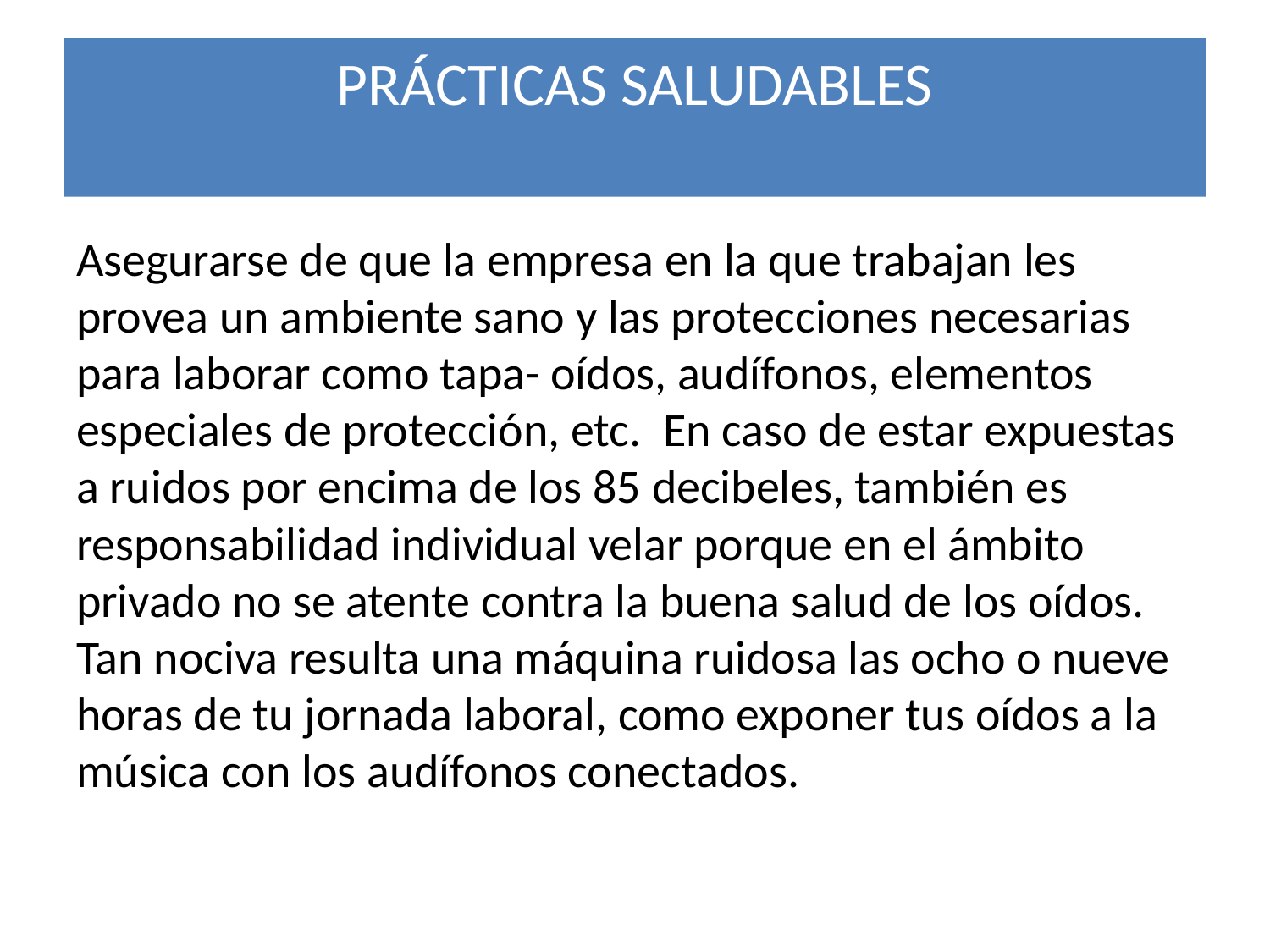

# PRÁCTICAS SALUDABLES
Asegurarse de que la empresa en la que trabajan les provea un ambiente sano y las protecciones necesarias  para laborar como tapa- oídos, audífonos, elementos especiales de protección, etc.  En caso de estar expuestas a ruidos por encima de los 85 decibeles, también es responsabilidad individual velar porque en el ámbito privado no se atente contra la buena salud de los oídos. Tan nociva resulta una máquina ruidosa las ocho o nueve horas de tu jornada laboral, como exponer tus oídos a la música con los audífonos conectados.